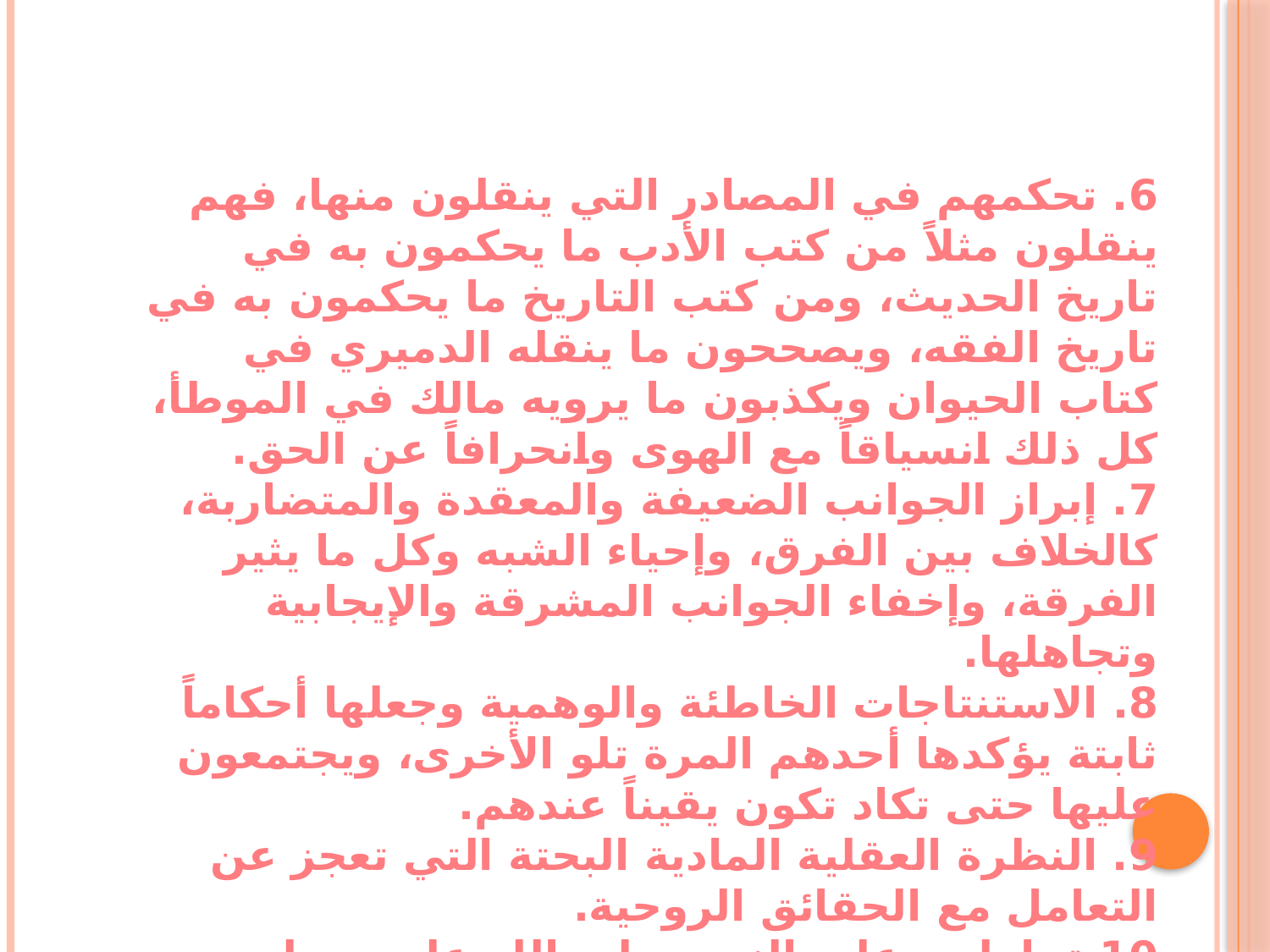

6. تحكمهم في المصادر التي ينقلون منها، فهم ينقلون مثلاً من كتب الأدب ما يحكمون به في تاريخ الحديث، ومن كتب التاريخ ما يحكمون به في تاريخ الفقه، ويصححون ما ينقله الدميري في كتاب الحيوان ويكذبون ما يرويه مالك في الموطأ، كل ذلك انسياقاً مع الهوى وانحرافاً عن الحق.
7. إبراز الجوانب الضعيفة والمعقدة والمتضاربة، كالخلاف بين الفرق، وإحياء الشبه وكل ما يثير الفرقة، وإخفاء الجوانب المشرقة والإيجابية وتجاهلها.
8. الاستنتاجات الخاطئة والوهمية وجعلها أحكاماً ثابتة يؤكدها أحدهم المرة تلو الأخرى، ويجتمعون عليها حتى تكاد تكون يقيناً عندهم.
9. النظرة العقلية المادية البحتة التي تعجز عن التعامل مع الحقائق الروحية.
10.تحاملهم على النبي صلى الله عليه وسلم، استجابة لنداء الصليبية التي ورثوها من آبائهم، ورضعوها في لبان أمهاتهم، ورموه بأشنع الصفات التي يتنزه القلم عن ذكرها.